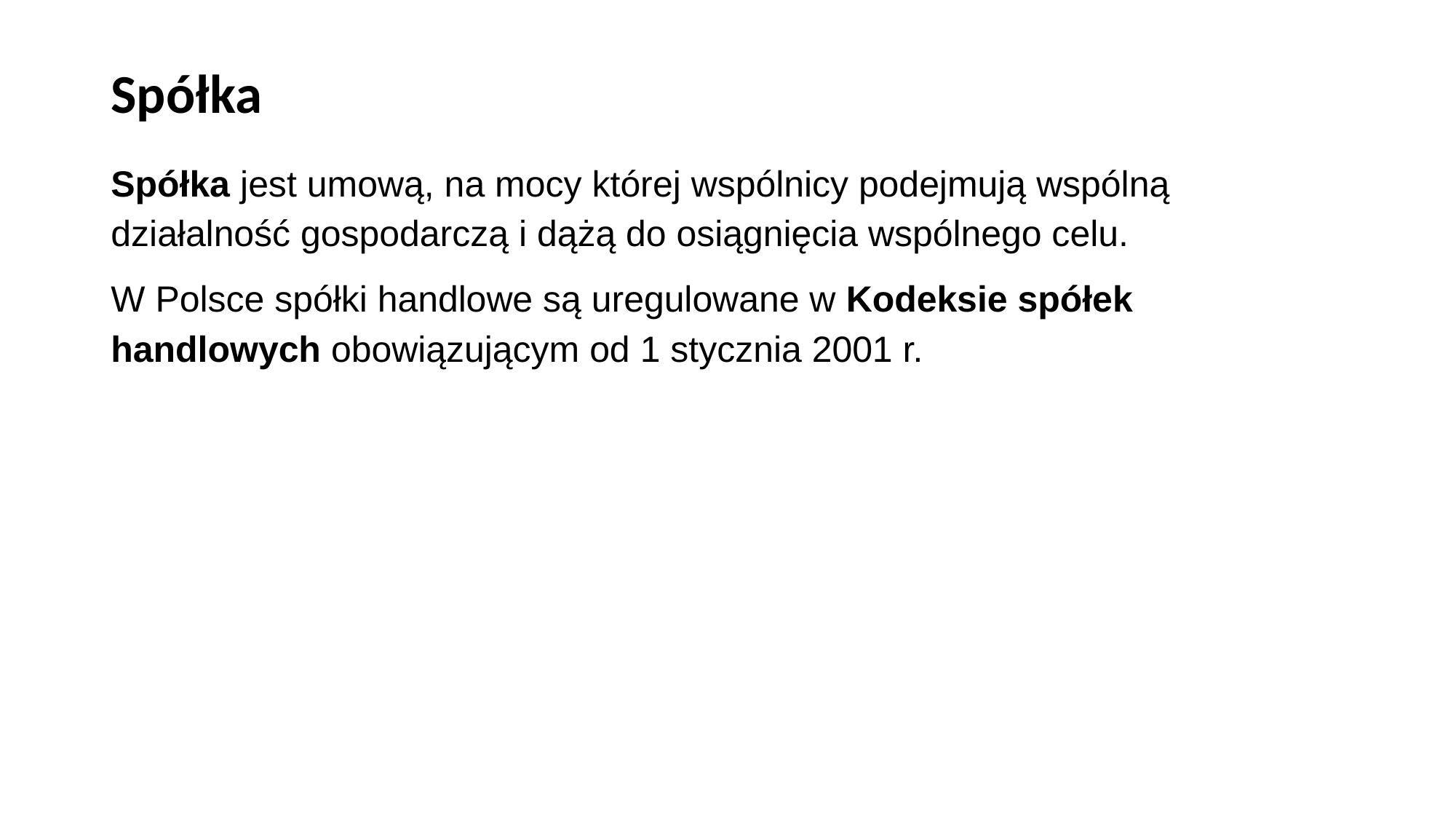

# Spółka
Spółka jest umową, na mocy której wspólnicy podejmują wspólną działalność gospodarczą i dążą do osiągnięcia wspólnego celu.
W Polsce spółki handlowe są uregulowane w Kodeksie spółek handlowych obowiązującym od 1 stycznia 2001 r.